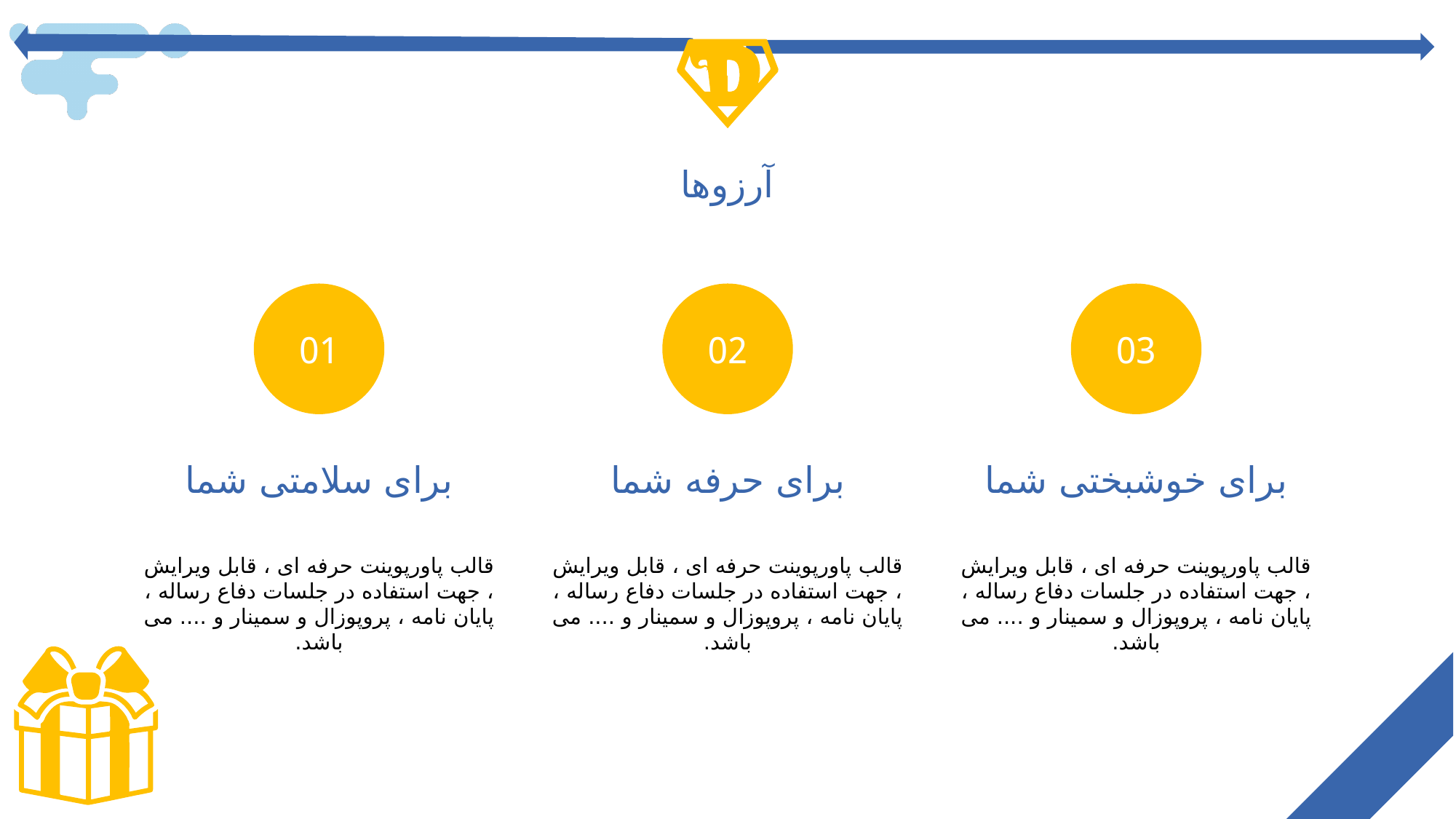

آرزوها
01
02
03
برای سلامتی شما
برای حرفه شما
برای خوشبختی شما
قالب پاورپوينت حرفه ای ، قابل ویرایش ، جهت استفاده در جلسات دفاع رساله ، پایان نامه ، پروپوزال و سمینار و .... می باشد.
قالب پاورپوينت حرفه ای ، قابل ویرایش ، جهت استفاده در جلسات دفاع رساله ، پایان نامه ، پروپوزال و سمینار و .... می باشد.
قالب پاورپوينت حرفه ای ، قابل ویرایش ، جهت استفاده در جلسات دفاع رساله ، پایان نامه ، پروپوزال و سمینار و .... می باشد.